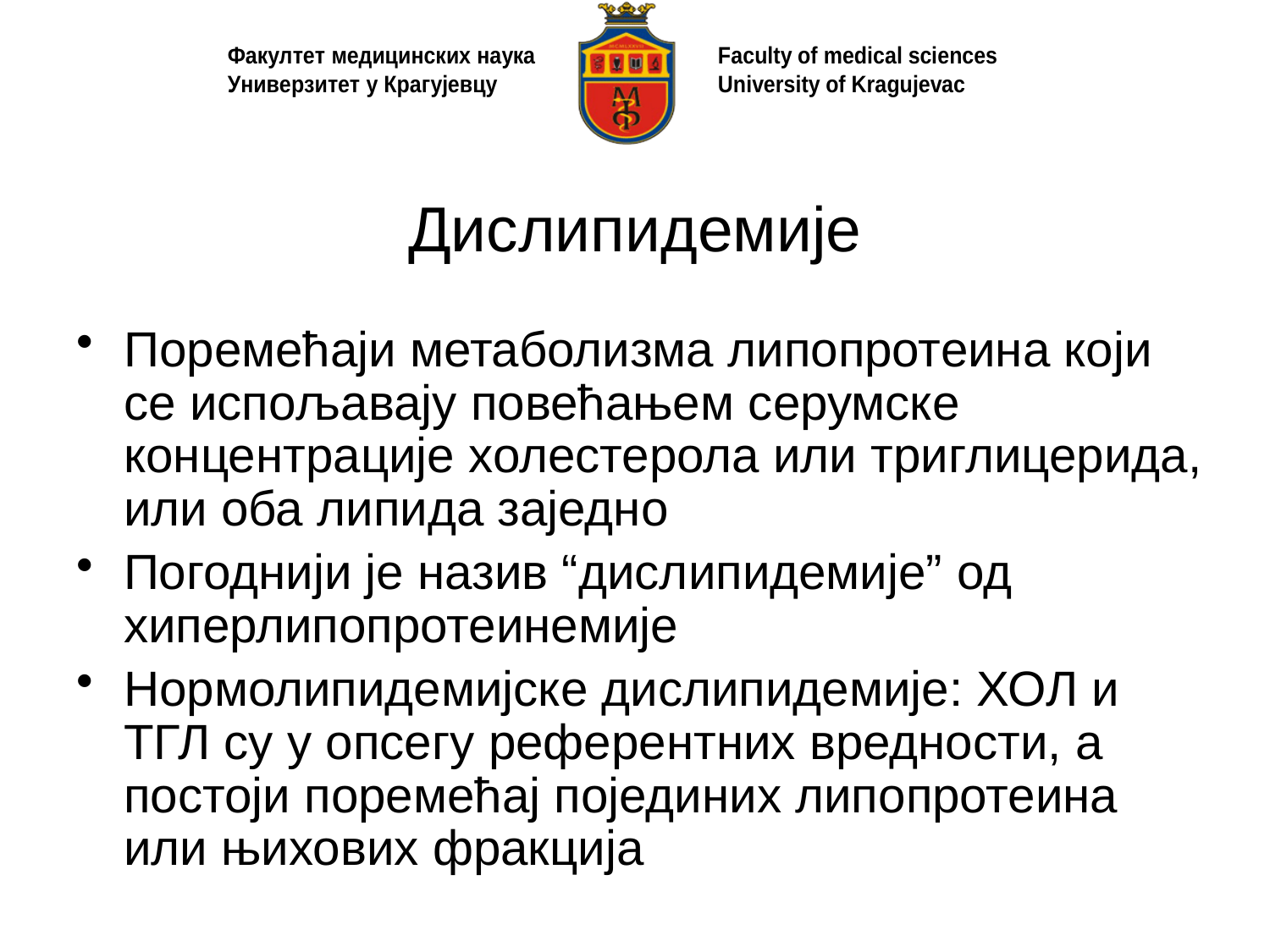

# Дислипидемије
Поремећаји метаболизма липопротеина који се испољавају повећањем серумске концентрације холестерола или триглицерида, или оба липида заједно
Погоднији је назив “дислипидемије” од хиперлипопротеинемије
Нормолипидемијске дислипидемије: ХОЛ и ТГЛ су у опсегу референтних вредности, а постоји поремећај појединих липопротеина или њихових фракција